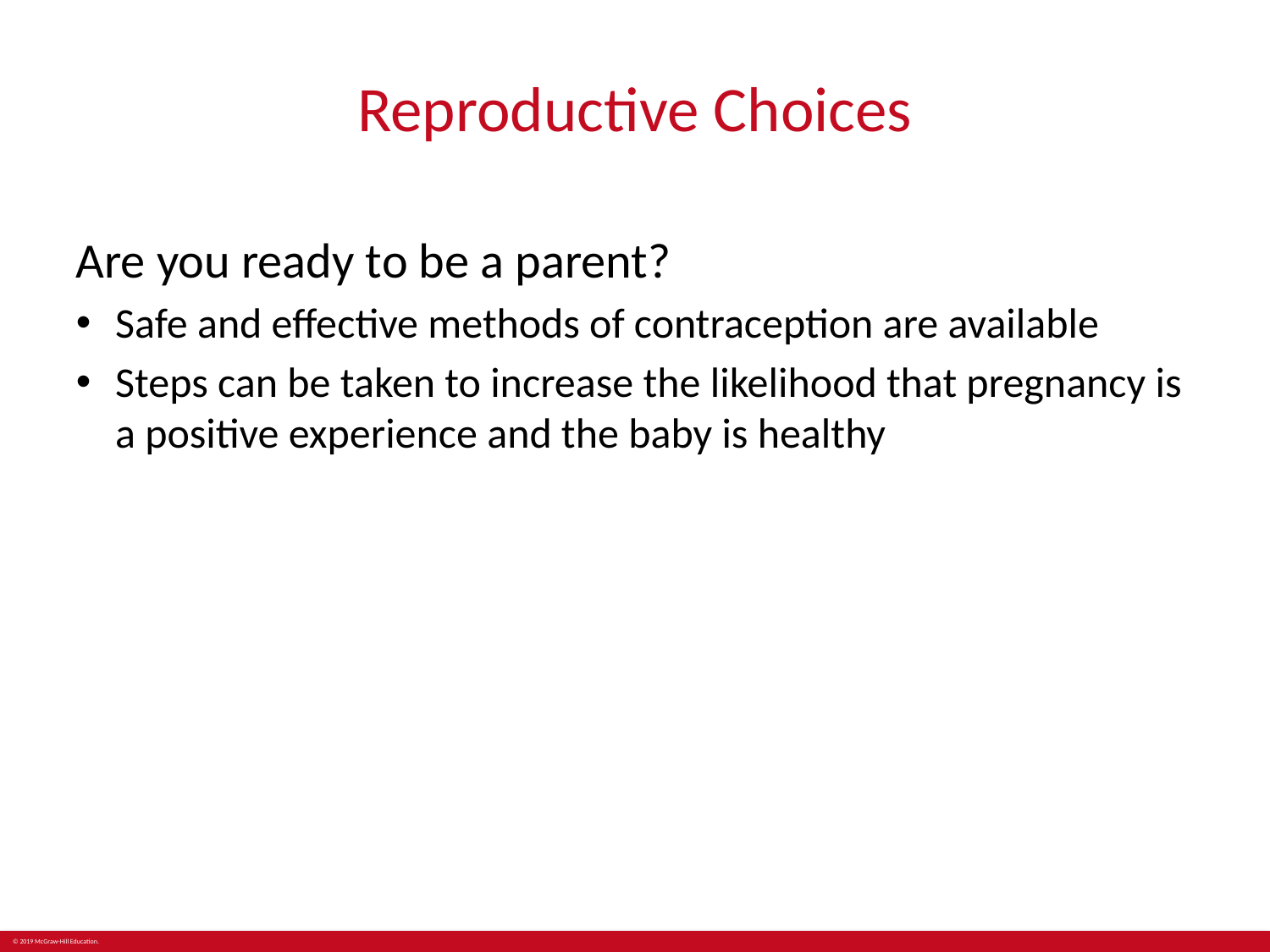

# Reproductive Choices
Are you ready to be a parent?
Safe and effective methods of contraception are available
Steps can be taken to increase the likelihood that pregnancy is a positive experience and the baby is healthy